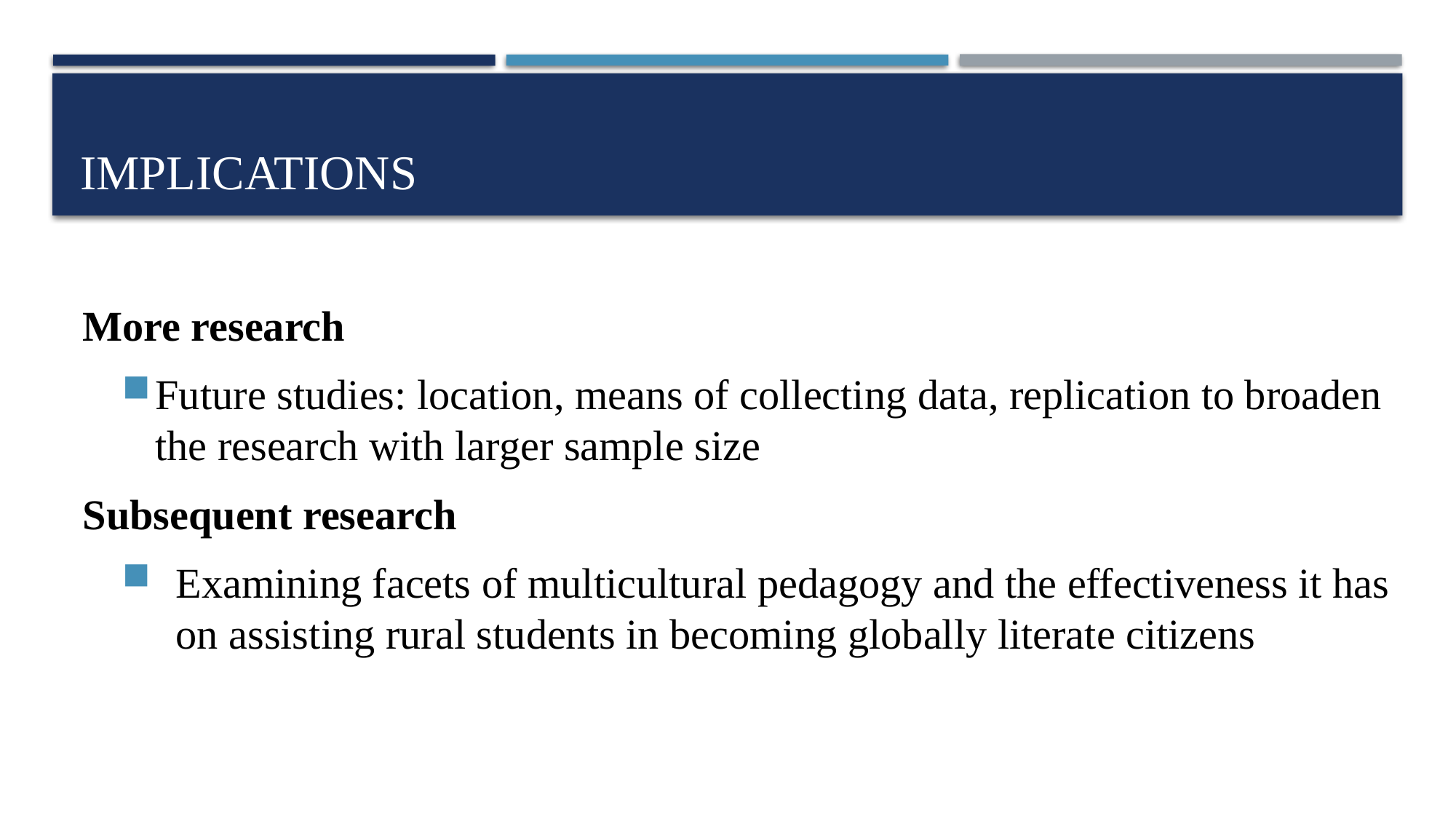

# Implications
More research
Future studies: location, means of collecting data, replication to broaden the research with larger sample size
Subsequent research
Examining facets of multicultural pedagogy and the effectiveness it has on assisting rural students in becoming globally literate citizens